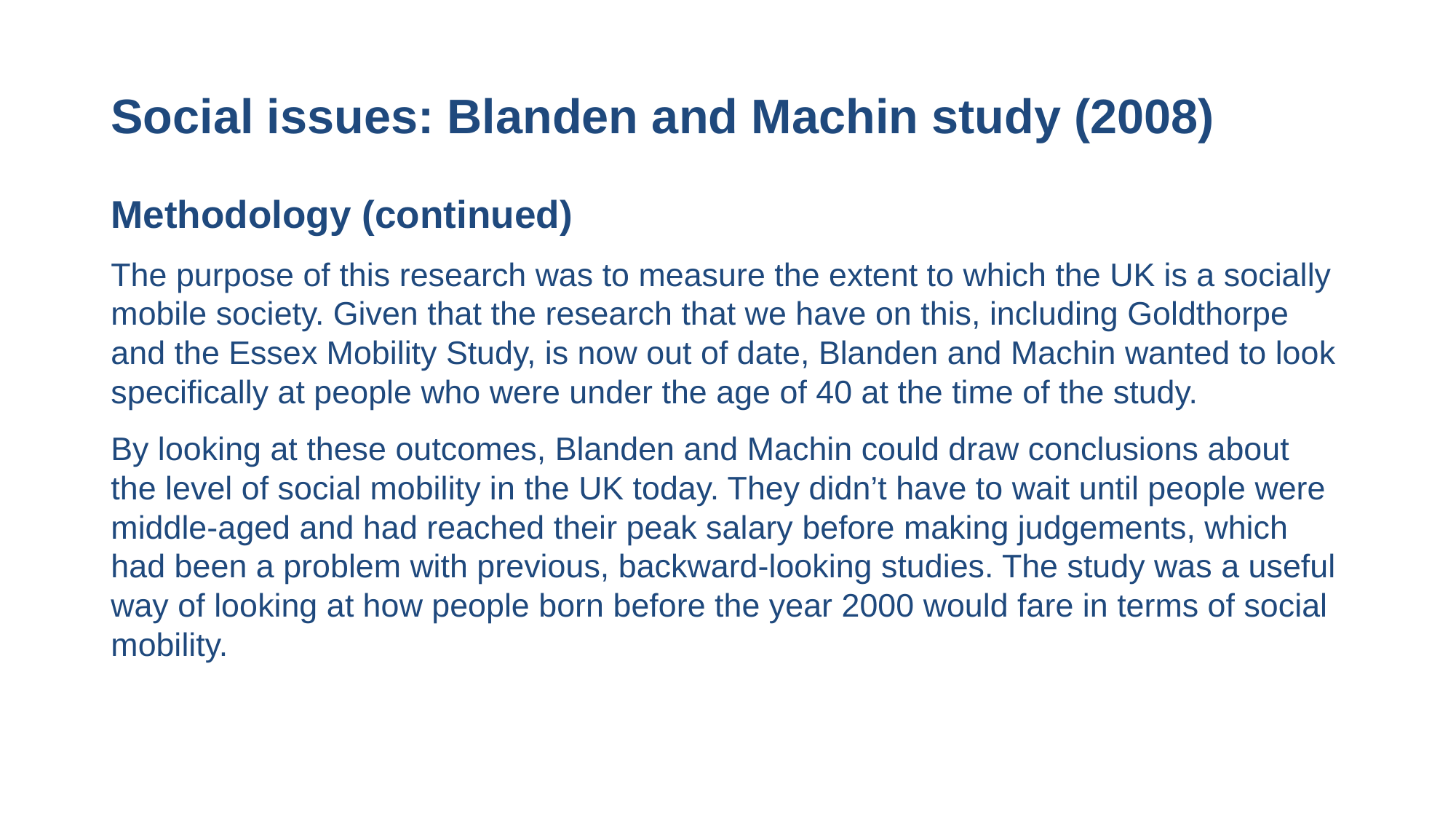

# Social issues: Blanden and Machin study (2008)
Methodology (continued)
The purpose of this research was to measure the extent to which the UK is a socially mobile society. Given that the research that we have on this, including Goldthorpe and the Essex Mobility Study, is now out of date, Blanden and Machin wanted to look specifically at people who were under the age of 40 at the time of the study.
By looking at these outcomes, Blanden and Machin could draw conclusions about the level of social mobility in the UK today. They didn’t have to wait until people were middle-aged and had reached their peak salary before making judgements, which had been a problem with previous, backward-looking studies. The study was a useful way of looking at how people born before the year 2000 would fare in terms of social mobility.